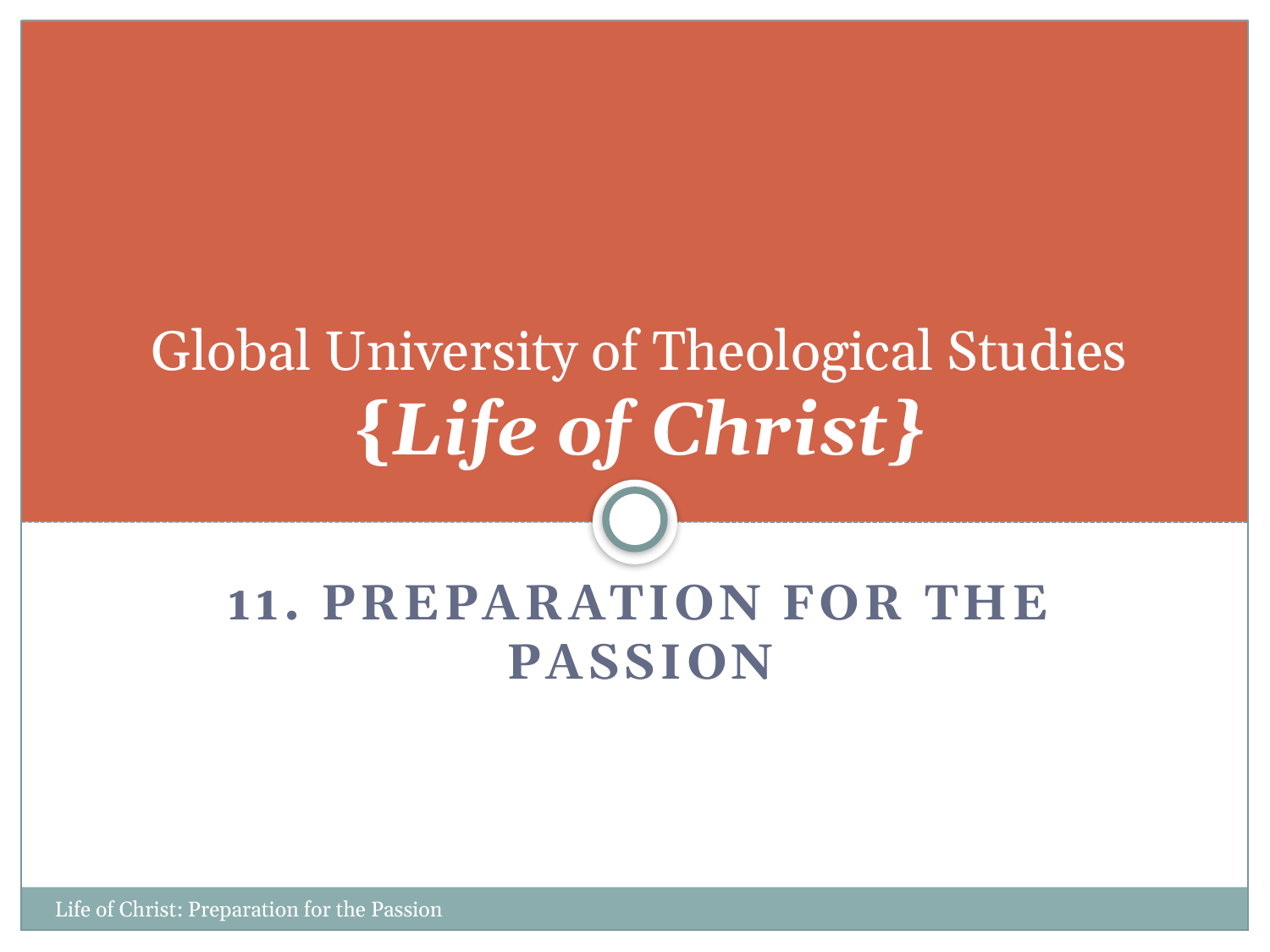

# Global University of Theological Studies {Life of Christ}
11. Preparation for the passion
Life of Christ: Preparation for the Passion